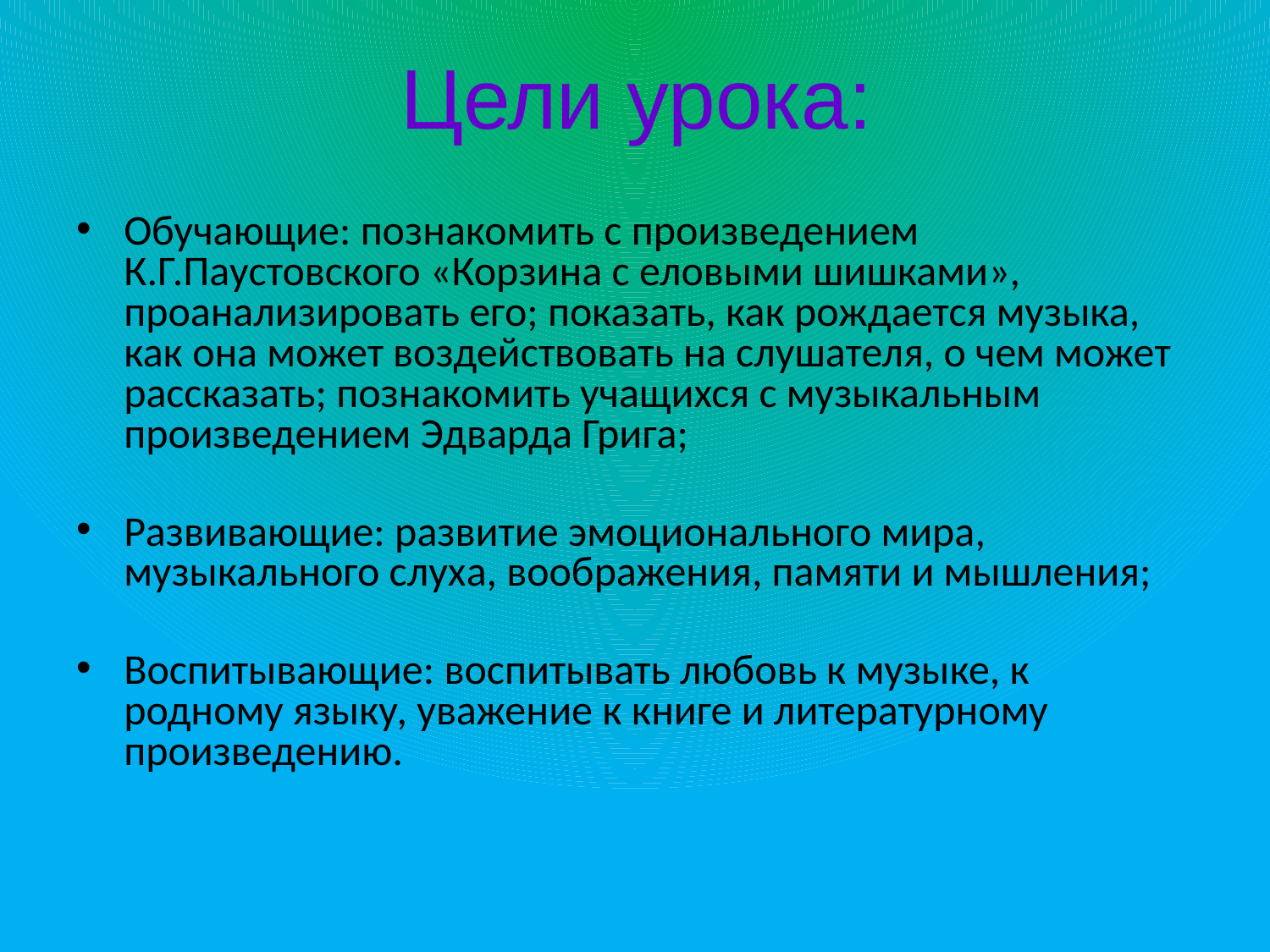

# Цели урока:
Обучающие: познакомить с произведением К.Г.Паустовского «Корзина с еловыми шишками», проанализировать его; показать, как рождается музыка, как она может воздействовать на слушателя, о чем может рассказать; познакомить учащихся с музыкальным произведением Эдварда Грига;

Развивающие: развитие эмоционального мира, музыкального слуха, воображения, памяти и мышления;

Воспитывающие: воспитывать любовь к музыке, к родному языку, уважение к книге и литературному произведению.